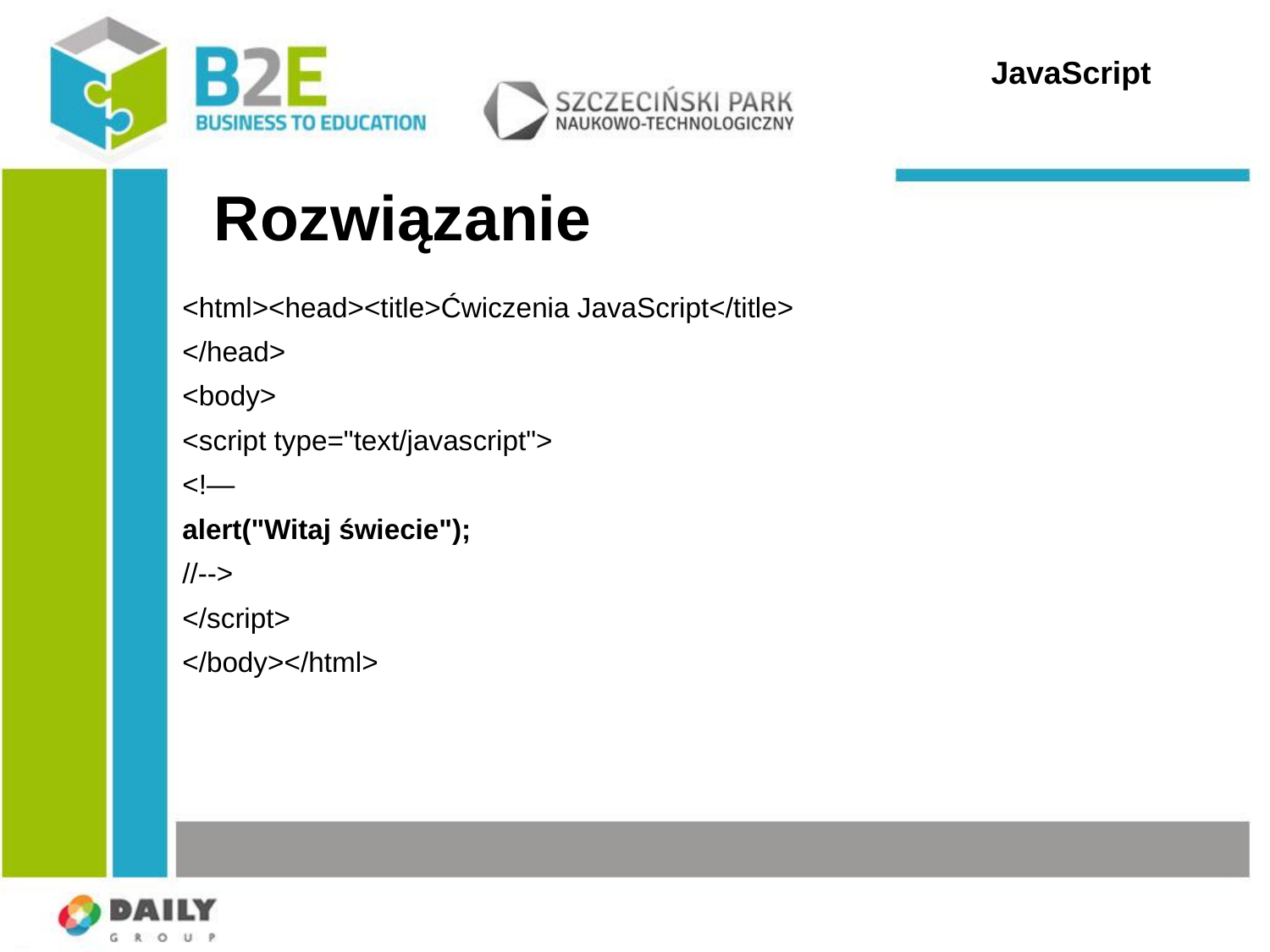

JavaScript
Rozwiązanie
<html><head><title>Ćwiczenia JavaScript</title>
</head>
<body>
<script type="text/javascript">
<!—
alert("Witaj świecie");
//-->
</script>
</body></html>